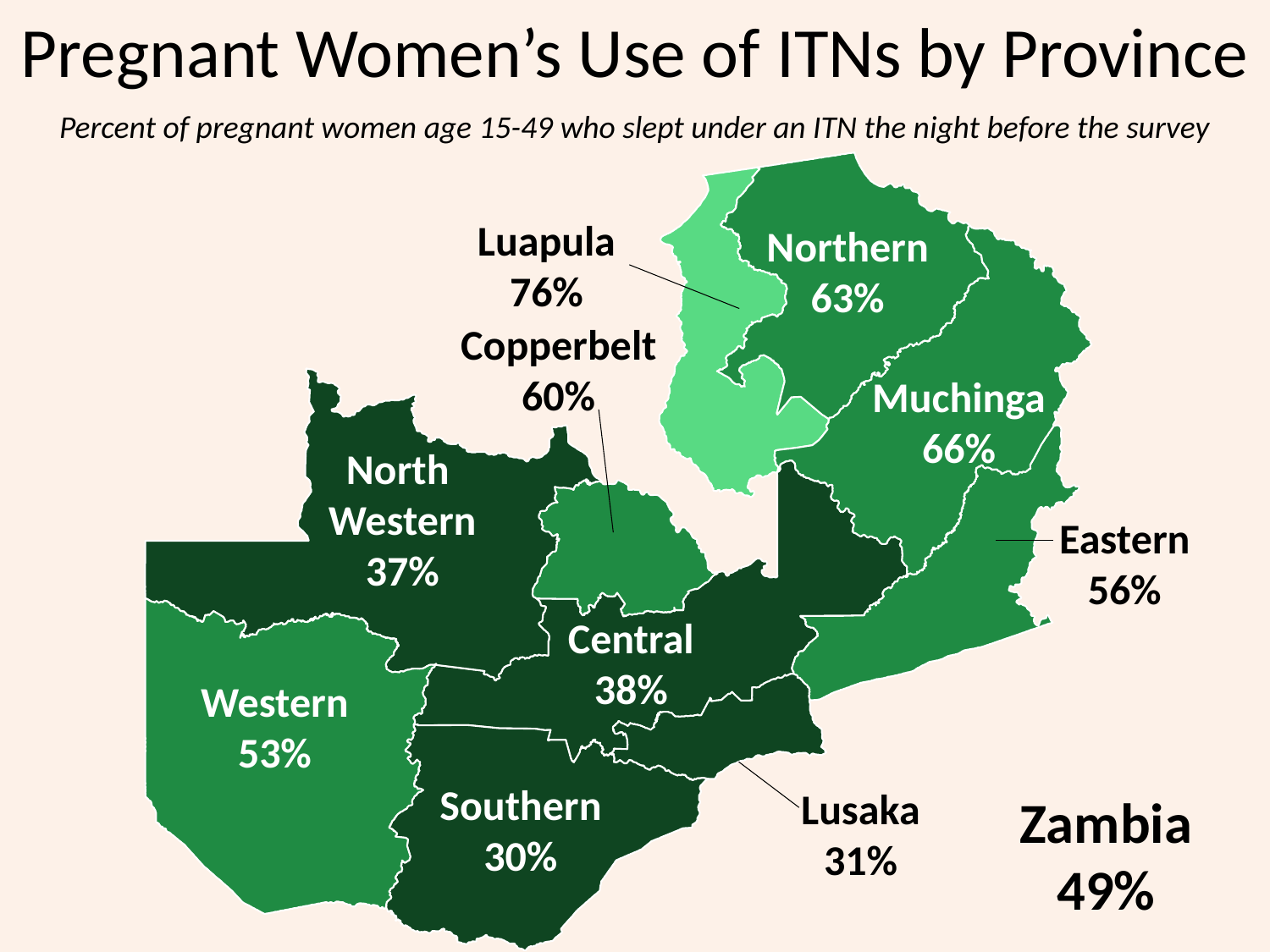

# Pregnant Women’s Use of ITNs by Province
Percent of pregnant women age 15-49 who slept under an ITN the night before the survey

Luapula
76%
Northern
63%
Copperbelt
60%
Muchinga
66%
North
Western
37%
Eastern
56%
Central
38%
Western
53%
Southern
30%
Lusaka
31%
Zambia
49%